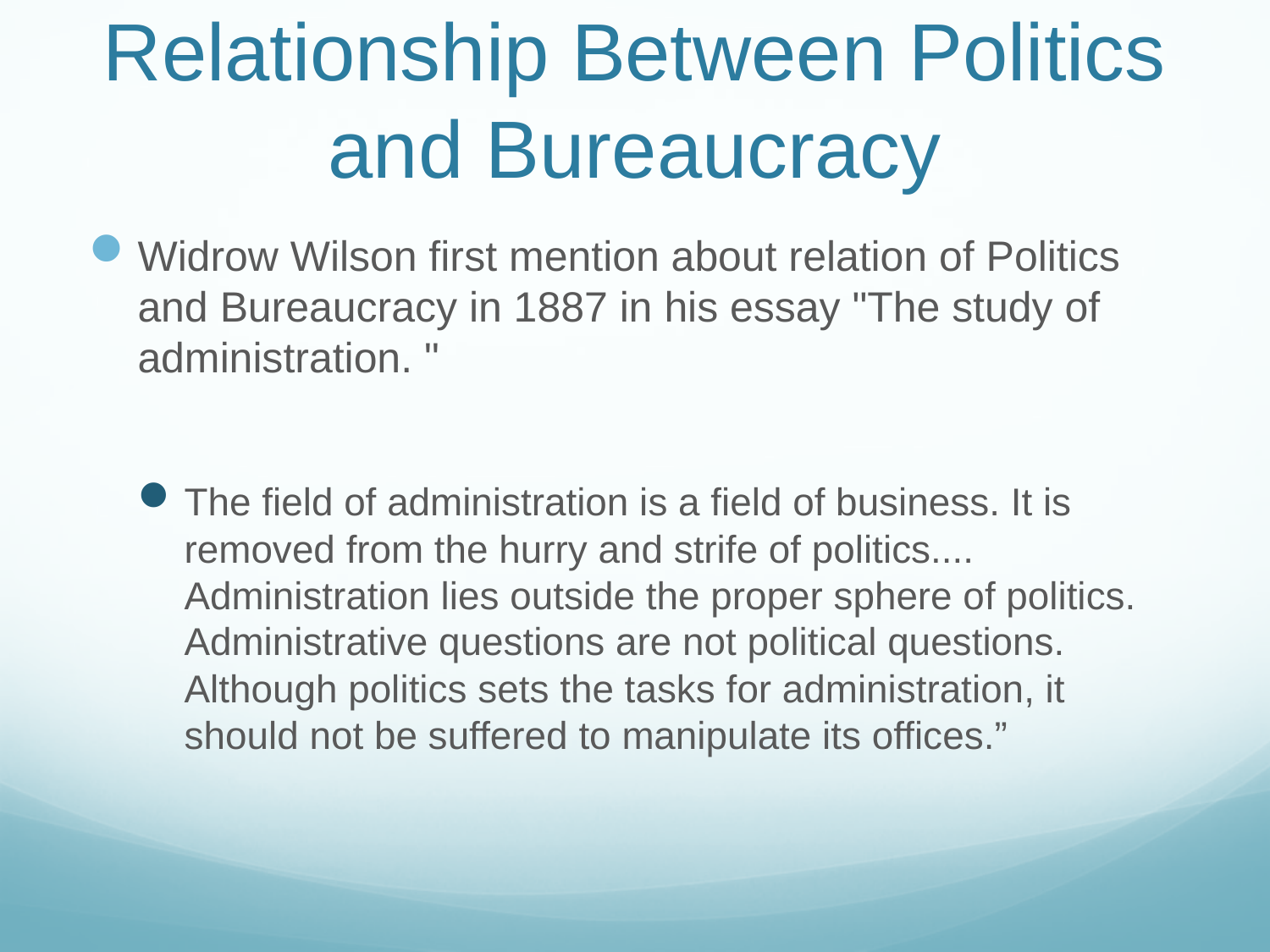

# Relationship Between Politics and Bureaucracy
Widrow Wilson first mention about relation of Politics and Bureaucracy in 1887 in his essay "The study of administration. "

The field of administration is a field of business. It is removed from the hurry and strife of politics.... Administration lies outside the proper sphere of politics. Administrative questions are not political questions. Although politics sets the tasks for administration, it should not be suffered to manipulate its offices.”